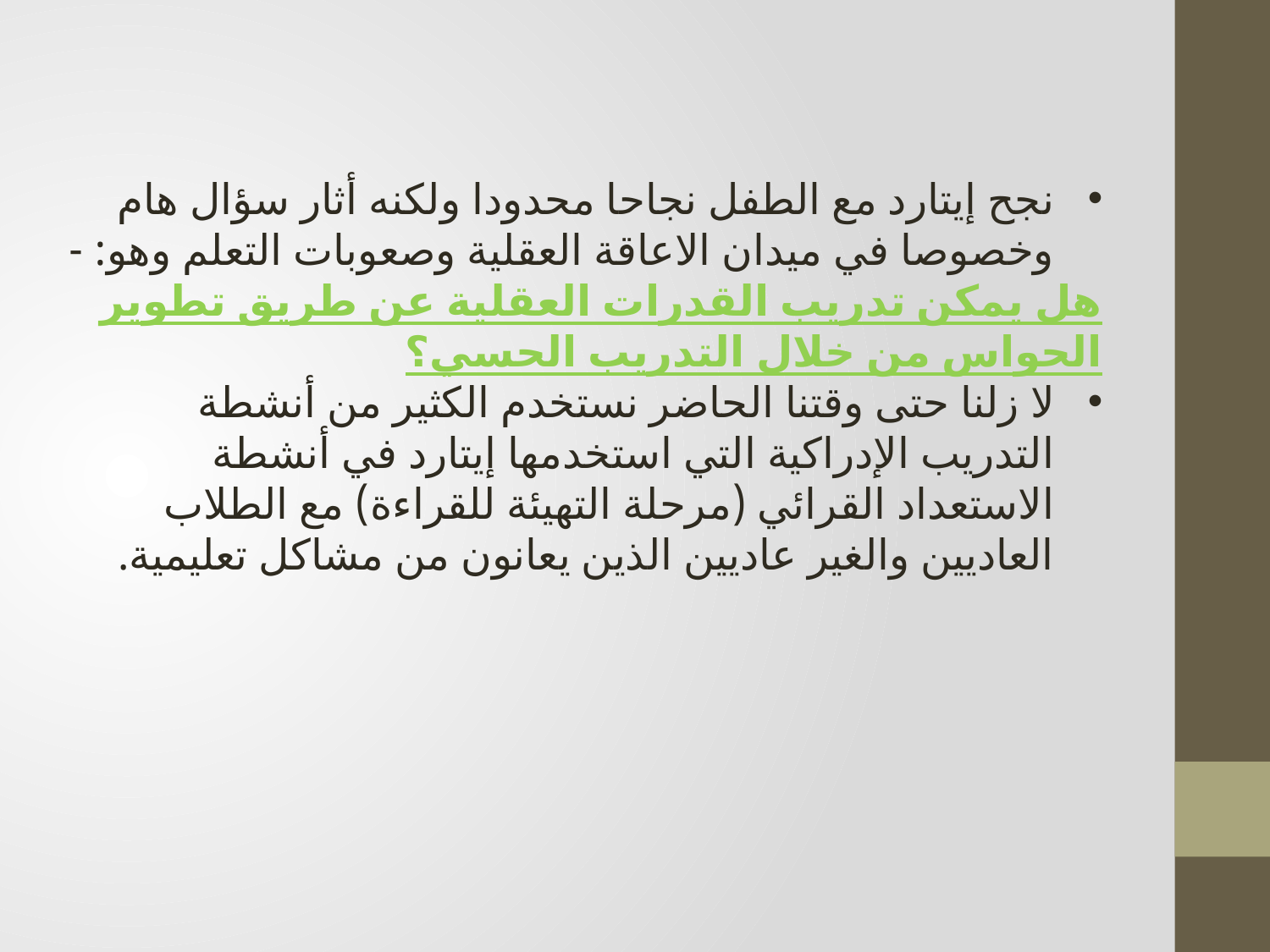

نجح إيتارد مع الطفل نجاحا محدودا ولكنه أثار سؤال هام وخصوصا في ميدان الاعاقة العقلية وصعوبات التعلم وهو: -
هل يمكن تدريب القدرات العقلية عن طريق تطوير الحواس من خلال التدريب الحسي؟
لا زلنا حتى وقتنا الحاضر نستخدم الكثير من أنشطة التدريب الإدراكية التي استخدمها إيتارد في أنشطة الاستعداد القرائي (مرحلة التهيئة للقراءة) مع الطلاب العاديين والغير عاديين الذين يعانون من مشاكل تعليمية.